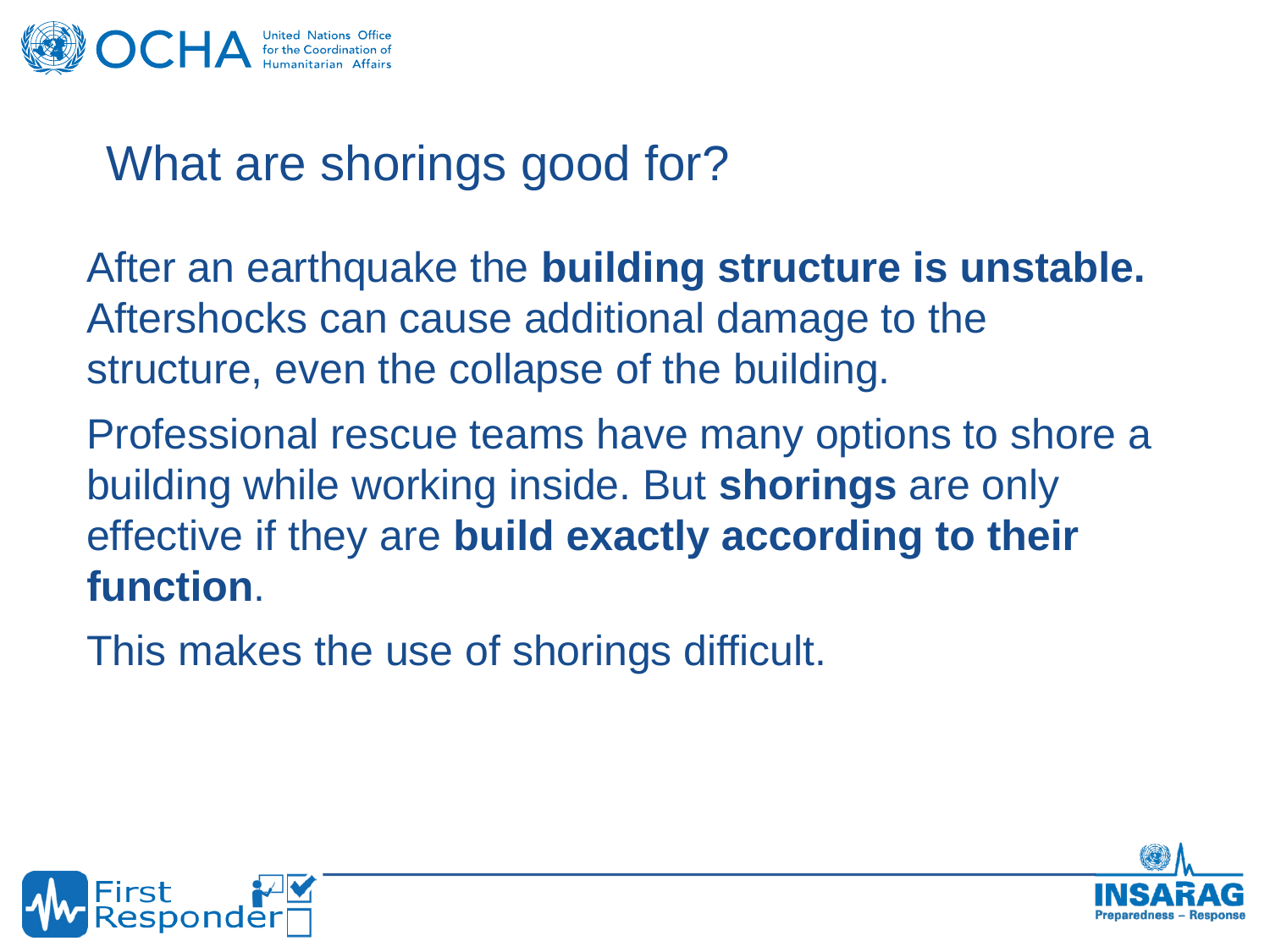

What are shorings good for?
After an earthquake the building structure is unstable. Aftershocks can cause additional damage to the structure, even the collapse of the building.
Professional rescue teams have many options to shore a building while working inside. But shorings are only effective if they are build exactly according to their function.
This makes the use of shorings difficult.